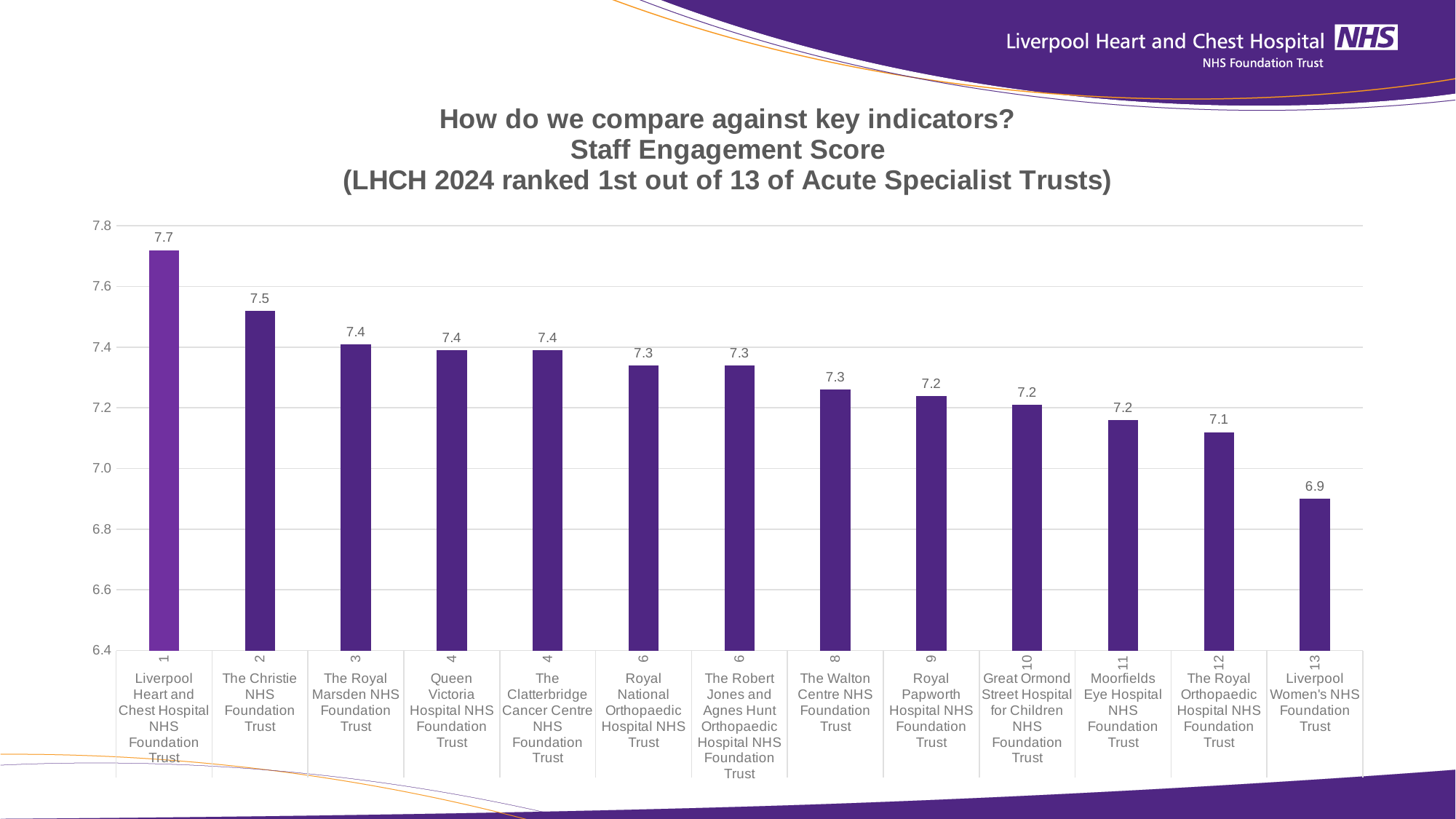

### Chart: How do we compare against key indicators?
Staff Engagement Score
(LHCH 2024 ranked 1st out of 13 of Acute Specialist Trusts)

| Category |  |
|---|---|
| 1 | 7.72 |
| 2 | 7.52 |
| 3 | 7.41 |
| 4 | 7.39 |
| 4 | 7.39 |
| 6 | 7.34 |
| 6 | 7.34 |
| 8 | 7.26 |
| 9 | 7.24 |
| 10 | 7.21 |
| 11 | 7.16 |
| 12 | 7.12 |
| 13 | 6.9 |